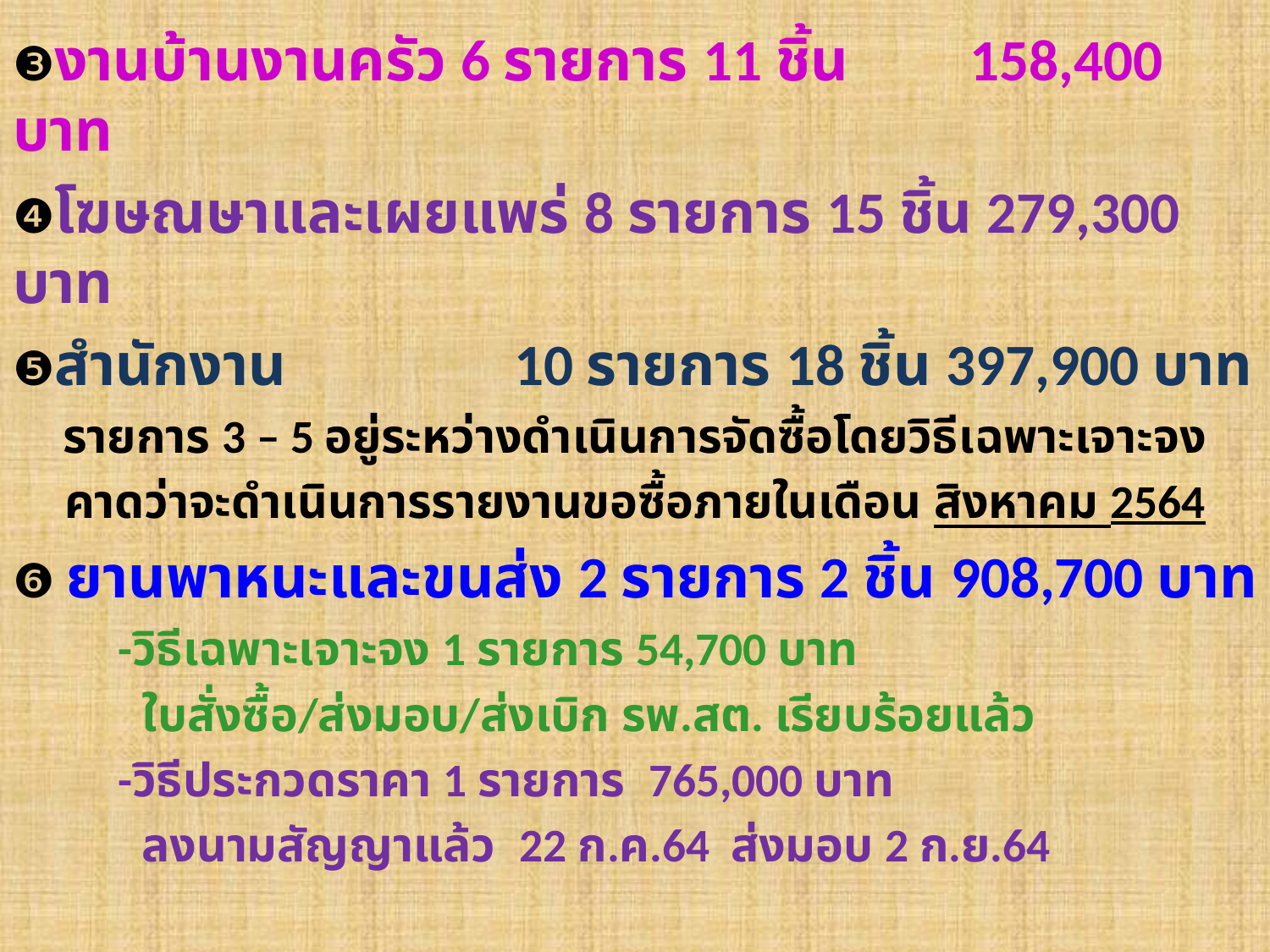

❸งานบ้านงานครัว 6 รายการ 11 ชิ้น        158,400 บาท
❹โฆษณษาและเผยแพร่ 8 รายการ 15 ชิ้น 279,300 บาท
❺สำนักงาน               10 รายการ 18 ชิ้น 397,900 บาท
รายการ 3 – 5 อยู่ระหว่างดำเนินการจัดซื้อโดยวิธีเฉพาะเจาะจง
คาดว่าจะดำเนินการรายงานขอซื้อภายในเดือน สิงหาคม 2564
❻ ยานพาหนะและขนส่ง 2 รายการ 2 ชิ้น 908,700 บาท
	-วิธีเฉพาะเจาะจง 1 รายการ 54,700 บาท
	  ใบสั่งซื้อ/ส่งมอบ/ส่งเบิก รพ.สต. เรียบร้อยแล้ว
	-วิธีประกวดราคา 1 รายการ  765,000 บาท
	  ลงนามสัญญาแล้ว  22 ก.ค.64  ส่งมอบ 2 ก.ย.64